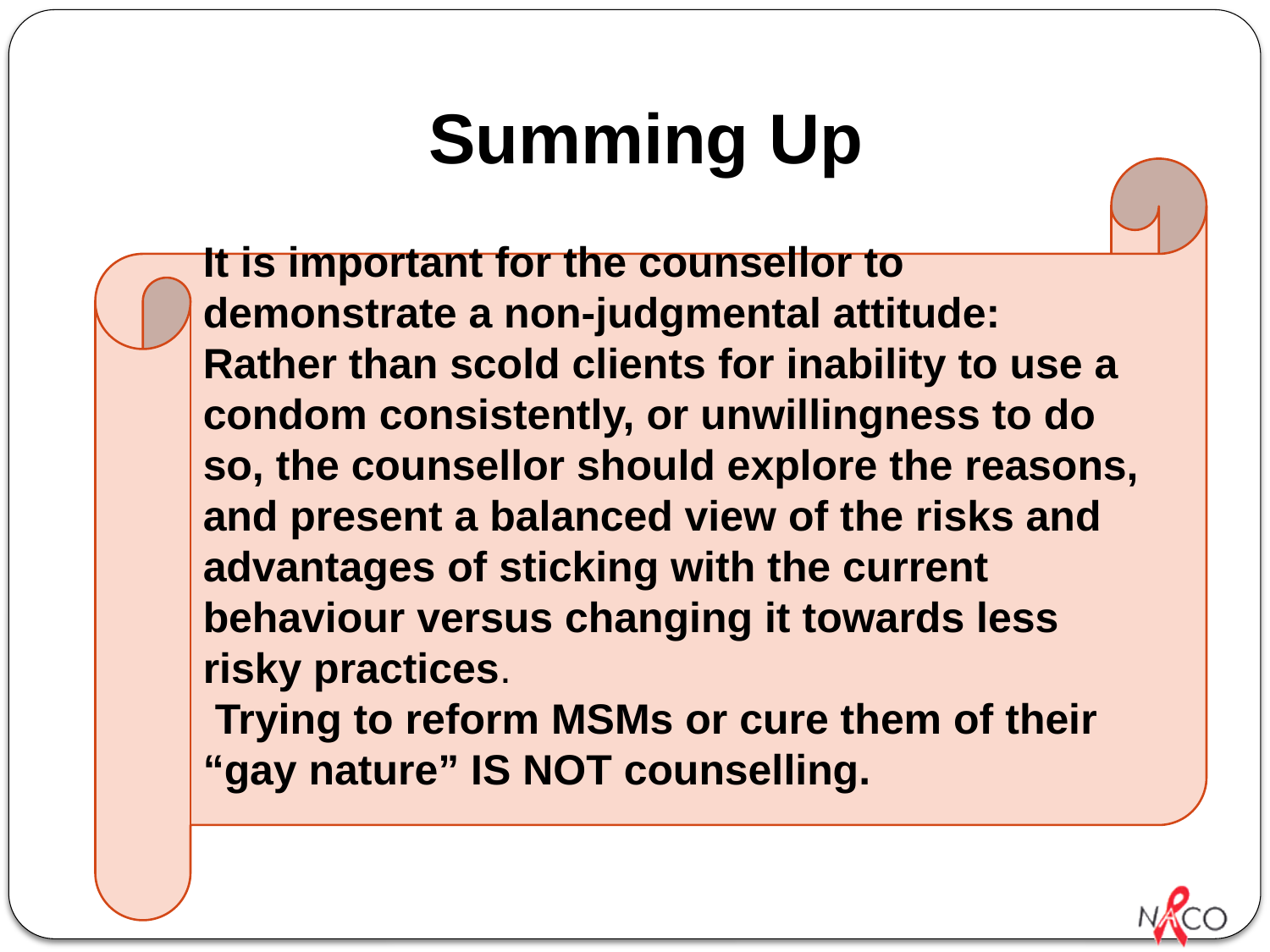

# Summing Up
It is important for the counsellor to demonstrate a non-judgmental attitude: Rather than scold clients for inability to use a condom consistently, or unwillingness to do so, the counsellor should explore the reasons, and present a balanced view of the risks and advantages of sticking with the current behaviour versus changing it towards less risky practices.
 Trying to reform MSMs or cure them of their “gay nature” IS NOT counselling.